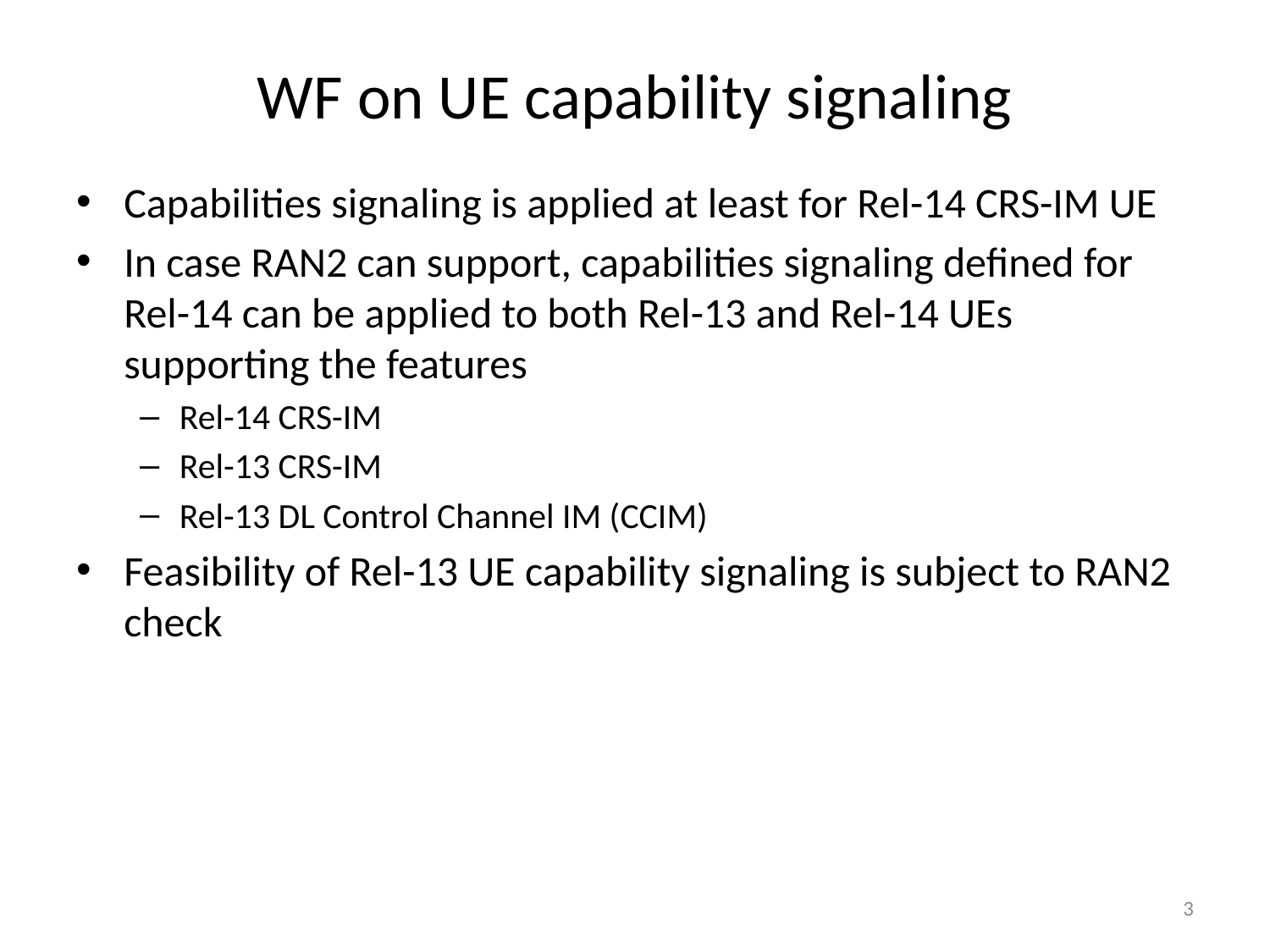

# WF on UE capability signaling
Capabilities signaling is applied at least for Rel-14 CRS-IM UE
In case RAN2 can support, capabilities signaling defined for Rel-14 can be applied to both Rel-13 and Rel-14 UEs supporting the features
Rel-14 CRS-IM
Rel-13 CRS-IM
Rel-13 DL Control Channel IM (CCIM)
Feasibility of Rel-13 UE capability signaling is subject to RAN2 check

3